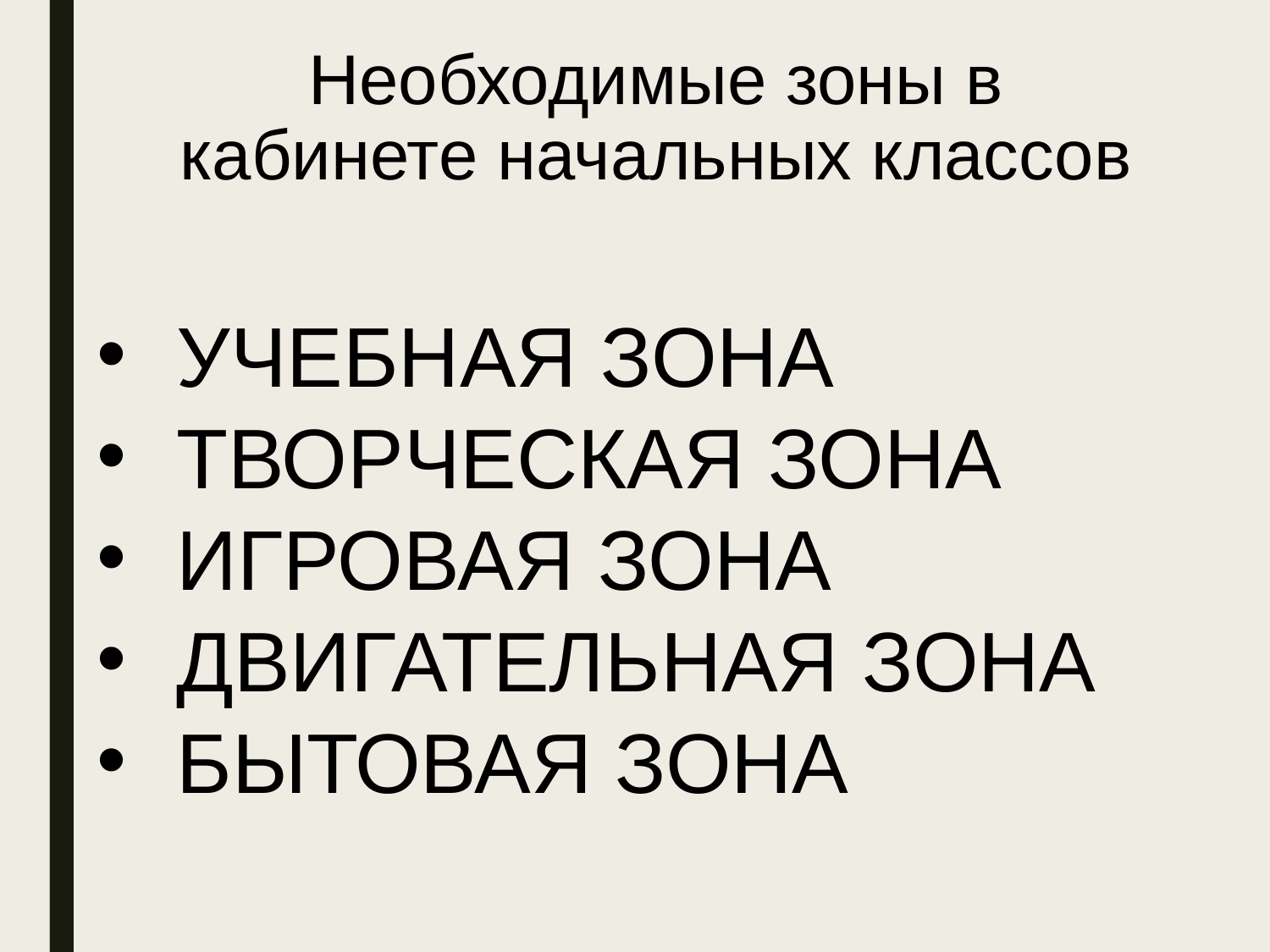

# Необходимые зоны в кабинете начальных классов
УЧЕБНАЯ ЗОНА
ТВОРЧЕСКАЯ ЗОНА
ИГРОВАЯ ЗОНА
ДВИГАТЕЛЬНАЯ ЗОНА
БЫТОВАЯ ЗОНА